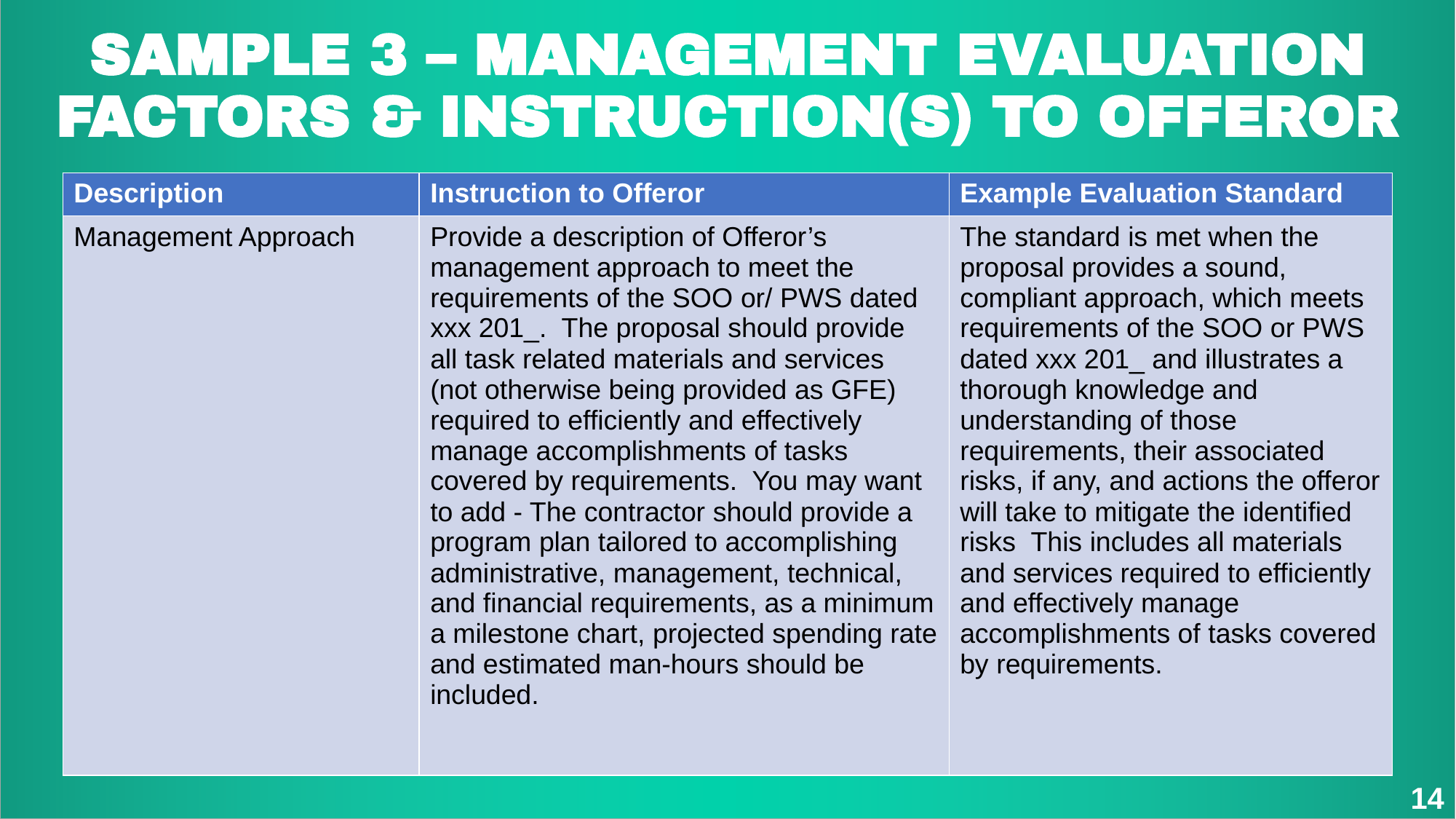

SAMPLE 3 – MANAGEMENT EVALUATION FACTORS & INSTRUCTION(S) TO OFFEROR
| Description | Instruction to Offeror | Example Evaluation Standard |
| --- | --- | --- |
| Management Approach | Provide a description of Offeror’s management approach to meet the requirements of the SOO or/ PWS dated xxx 201\_. The proposal should provide all task related materials and services (not otherwise being provided as GFE) required to efficiently and effectively manage accomplishments of tasks covered by requirements. You may want to add - The contractor should provide a program plan tailored to accomplishing administrative, management, technical, and financial requirements, as a minimum a milestone chart, projected spending rate and estimated man-hours should be included. | The standard is met when the proposal provides a sound, compliant approach, which meets requirements of the SOO or PWS dated xxx 201\_ and illustrates a thorough knowledge and understanding of those requirements, their associated risks, if any, and actions the offeror will take to mitigate the identified risks This includes all materials and services required to efficiently and effectively manage accomplishments of tasks covered by requirements. |
14